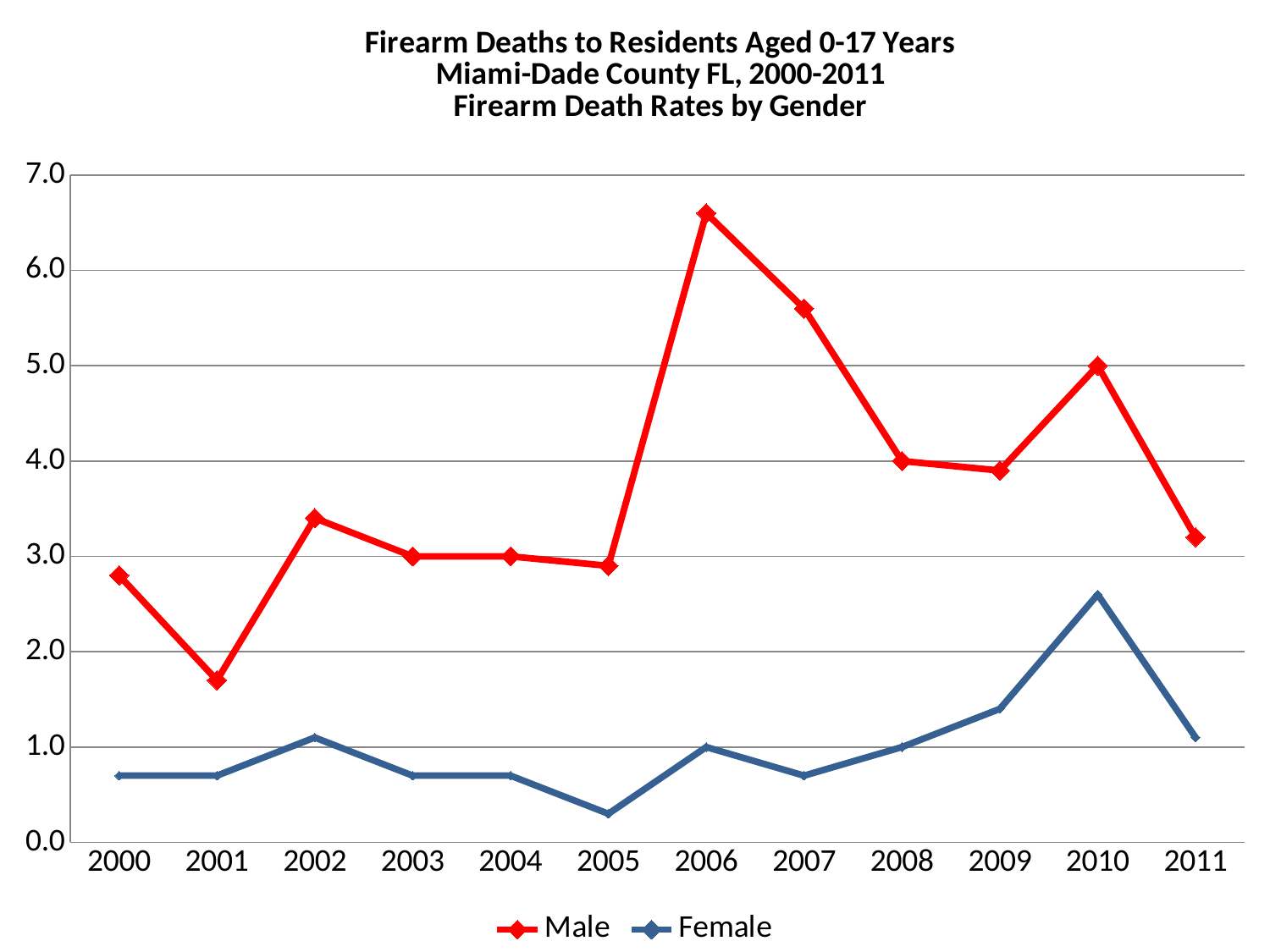

### Chart: Firearm Deaths to Residents Aged 0-17 Years
Miami-Dade County FL, 2000-2011
Firearm Death Rates by Gender

| Category | Male | Female |
|---|---|---|
| 2000 | 2.8 | 0.7 |
| 2001 | 1.7 | 0.7 |
| 2002 | 3.4 | 1.1 |
| 2003 | 3.0 | 0.7 |
| 2004 | 3.0 | 0.7 |
| 2005 | 2.9 | 0.3 |
| 2006 | 6.6 | 1.0 |
| 2007 | 5.6 | 0.7 |
| 2008 | 4.0 | 1.0 |
| 2009 | 3.9 | 1.4 |
| 2010 | 5.0 | 2.6 |
| 2011 | 3.2 | 1.1 |